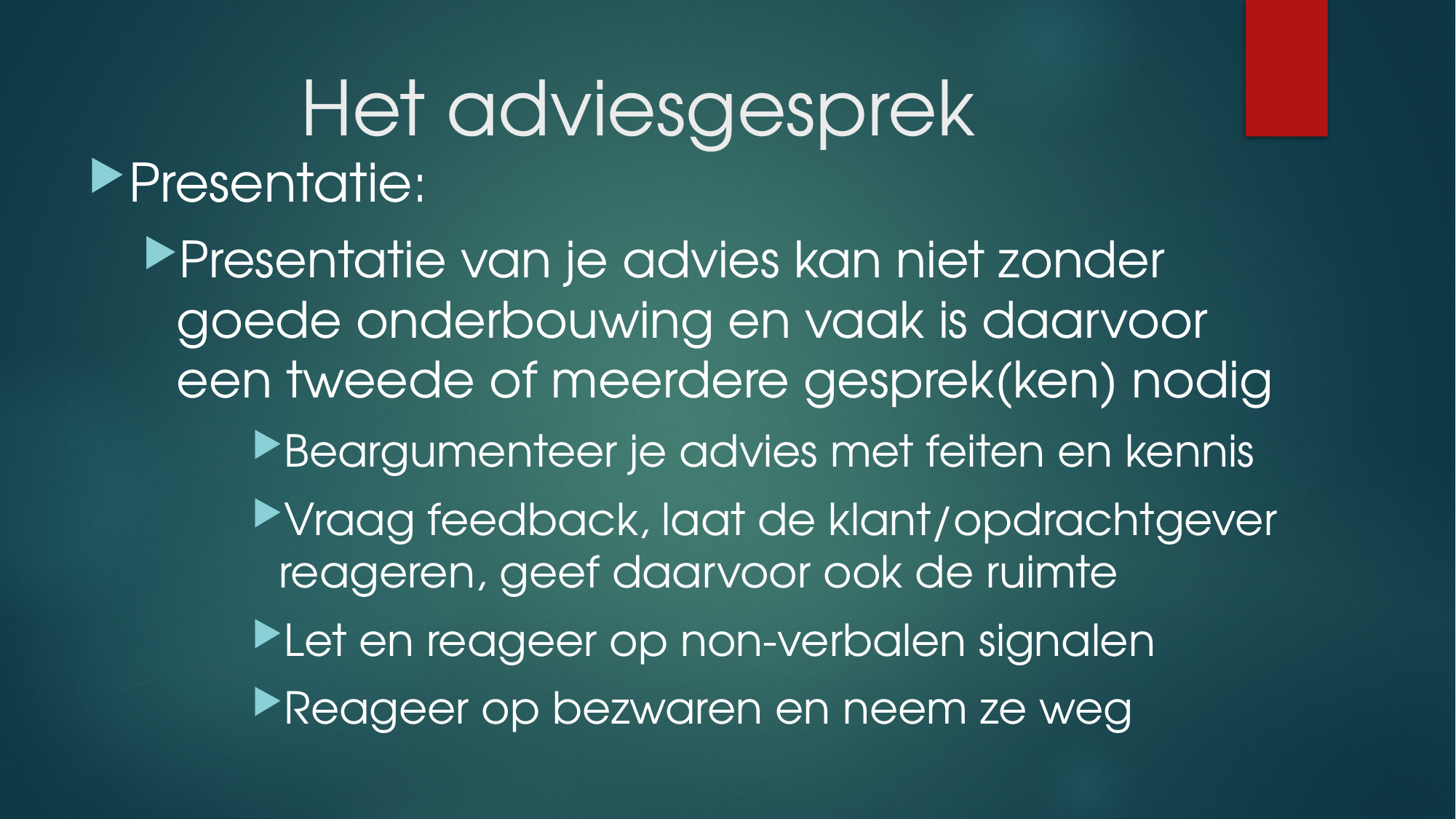

# Het adviesgesprek
Presentatie:
Presentatie van je advies kan niet zonder goede onderbouwing en vaak is daarvoor een tweede of meerdere gesprek(ken) nodig
Beargumenteer je advies met feiten en kennis
Vraag feedback, laat de klant/opdrachtgever reageren, geef daarvoor ook de ruimte
Let en reageer op non-verbalen signalen
Reageer op bezwaren en neem ze weg